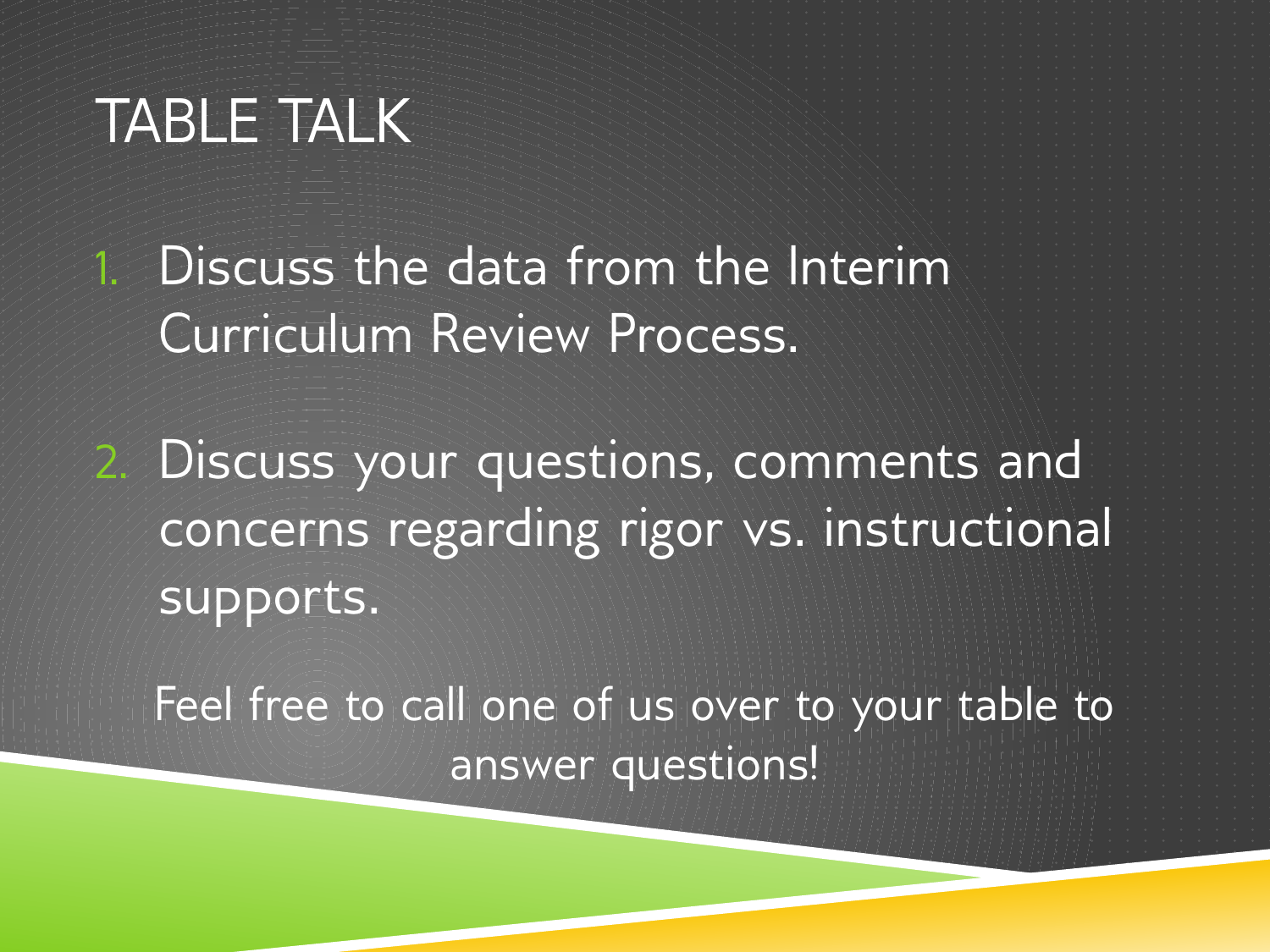

# Table talk
Discuss the data from the Interim Curriculum Review Process.

Discuss your questions, comments and concerns regarding rigor vs. instructional supports.

Feel free to call one of us over to your table to answer questions!